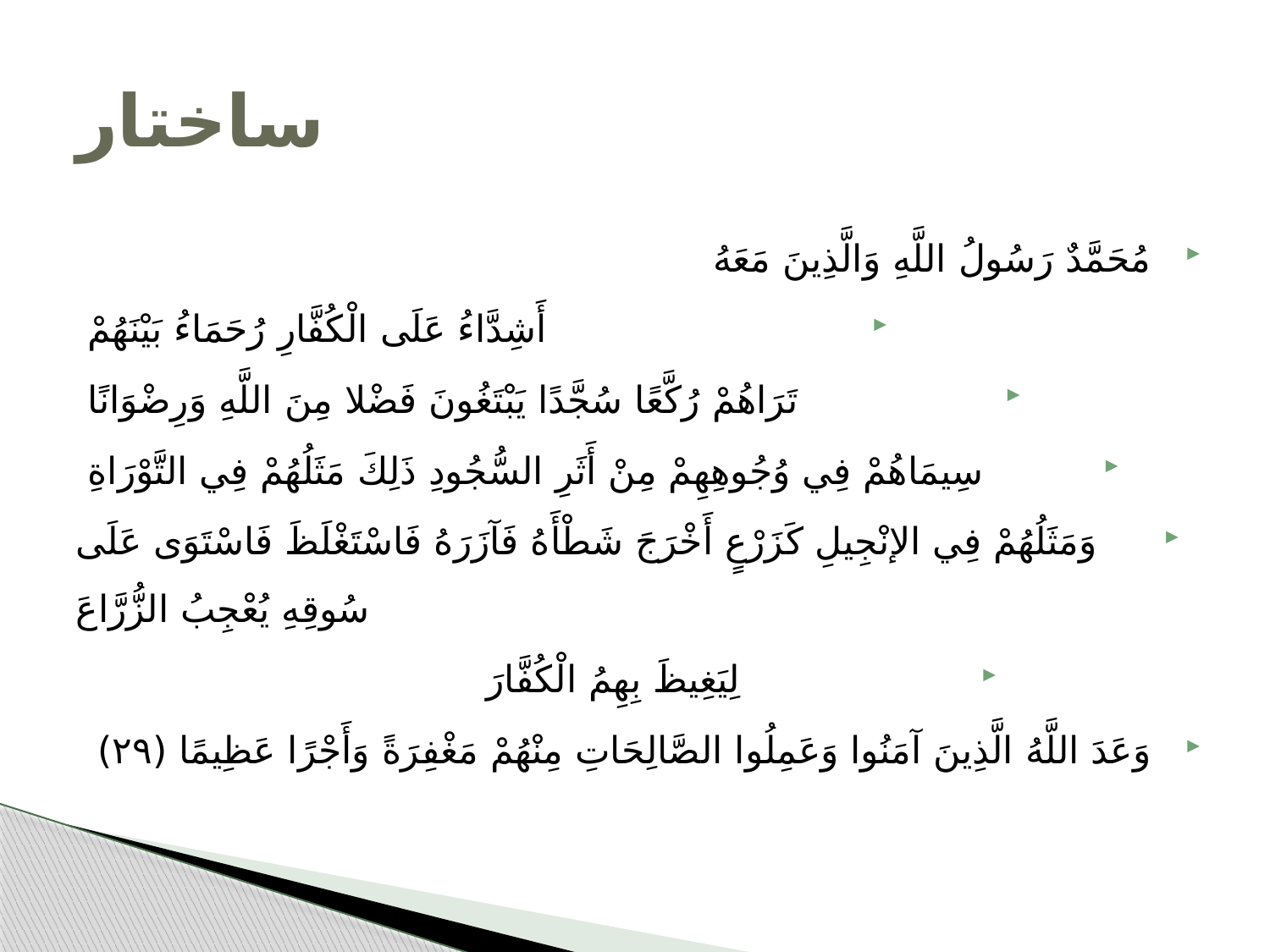

# ساختار
مُحَمَّدٌ رَسُولُ اللَّهِ وَالَّذِينَ مَعَهُ
أَشِدَّاءُ عَلَى الْكُفَّارِ رُحَمَاءُ بَيْنَهُمْ
تَرَاهُمْ رُكَّعًا سُجَّدًا يَبْتَغُونَ فَضْلا مِنَ اللَّهِ وَرِضْوَانًا
سِيمَاهُمْ فِي وُجُوهِهِمْ مِنْ أَثَرِ السُّجُودِ ذَلِكَ مَثَلُهُمْ فِي التَّوْرَاةِ
وَمَثَلُهُمْ فِي الإنْجِيلِ كَزَرْعٍ أَخْرَجَ شَطْأَهُ فَآزَرَهُ فَاسْتَغْلَظَ فَاسْتَوَى عَلَى سُوقِهِ يُعْجِبُ الزُّرَّاعَ
 لِيَغِيظَ بِهِمُ الْكُفَّارَ
وَعَدَ اللَّهُ الَّذِينَ آمَنُوا وَعَمِلُوا الصَّالِحَاتِ مِنْهُمْ مَغْفِرَةً وَأَجْرًا عَظِيمًا (٢٩)